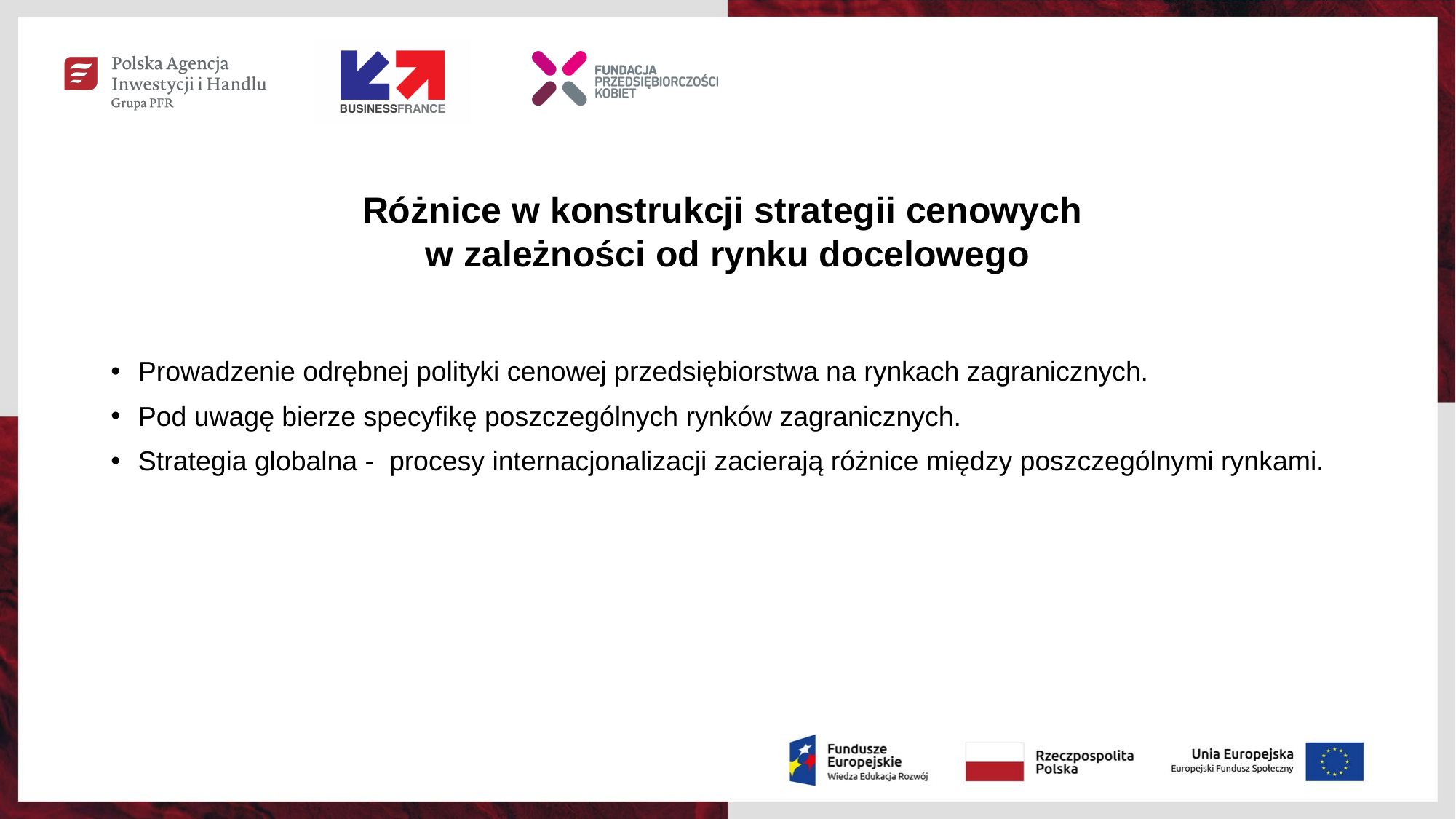

#
Różnice w konstrukcji strategii cenowych
w zależności od rynku docelowego
Prowadzenie odrębnej polityki cenowej przedsiębiorstwa na rynkach zagranicznych.
Pod uwagę bierze specyfikę poszczególnych rynków zagranicznych.
Strategia globalna -  procesy internacjonalizacji zacierają różnice między poszczególnymi rynkami.